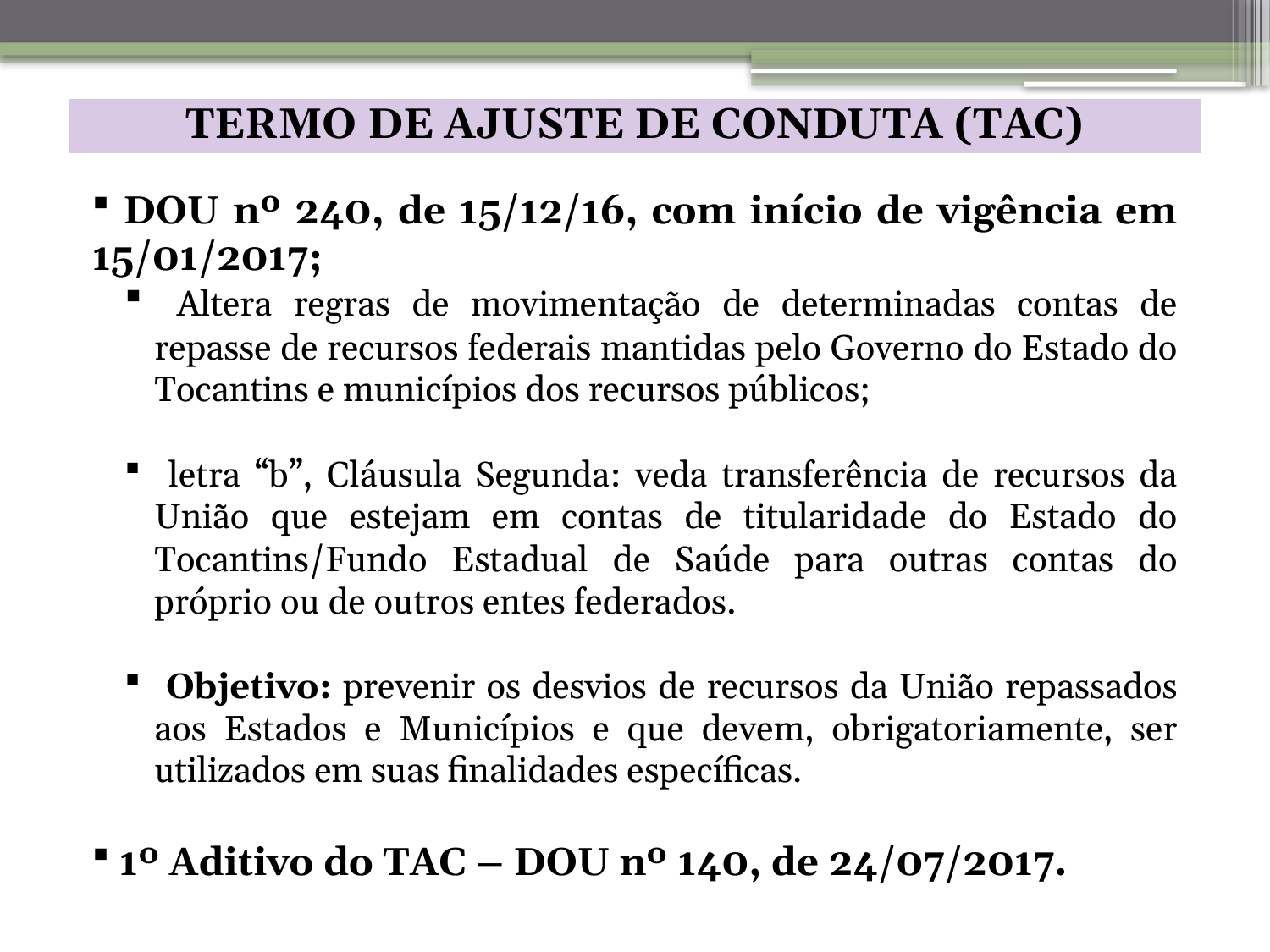

| TERMO DE AJUSTE DE CONDUTA (TAC) |
| --- |
 DOU nº 240, de 15/12/16, com início de vigência em 15/01/2017;
 Altera regras de movimentação de determinadas contas de repasse de recursos federais mantidas pelo Governo do Estado do Tocantins e municípios dos recursos públicos;

 letra “b”, Cláusula Segunda: veda transferência de recursos da União que estejam em contas de titularidade do Estado do Tocantins/Fundo Estadual de Saúde para outras contas do próprio ou de outros entes federados.

 Objetivo: prevenir os desvios de recursos da União repassados aos Estados e Municípios e que devem, obrigatoriamente, ser utilizados em suas finalidades específicas.

 1º Aditivo do TAC – DOU nº 140, de 24/07/2017.